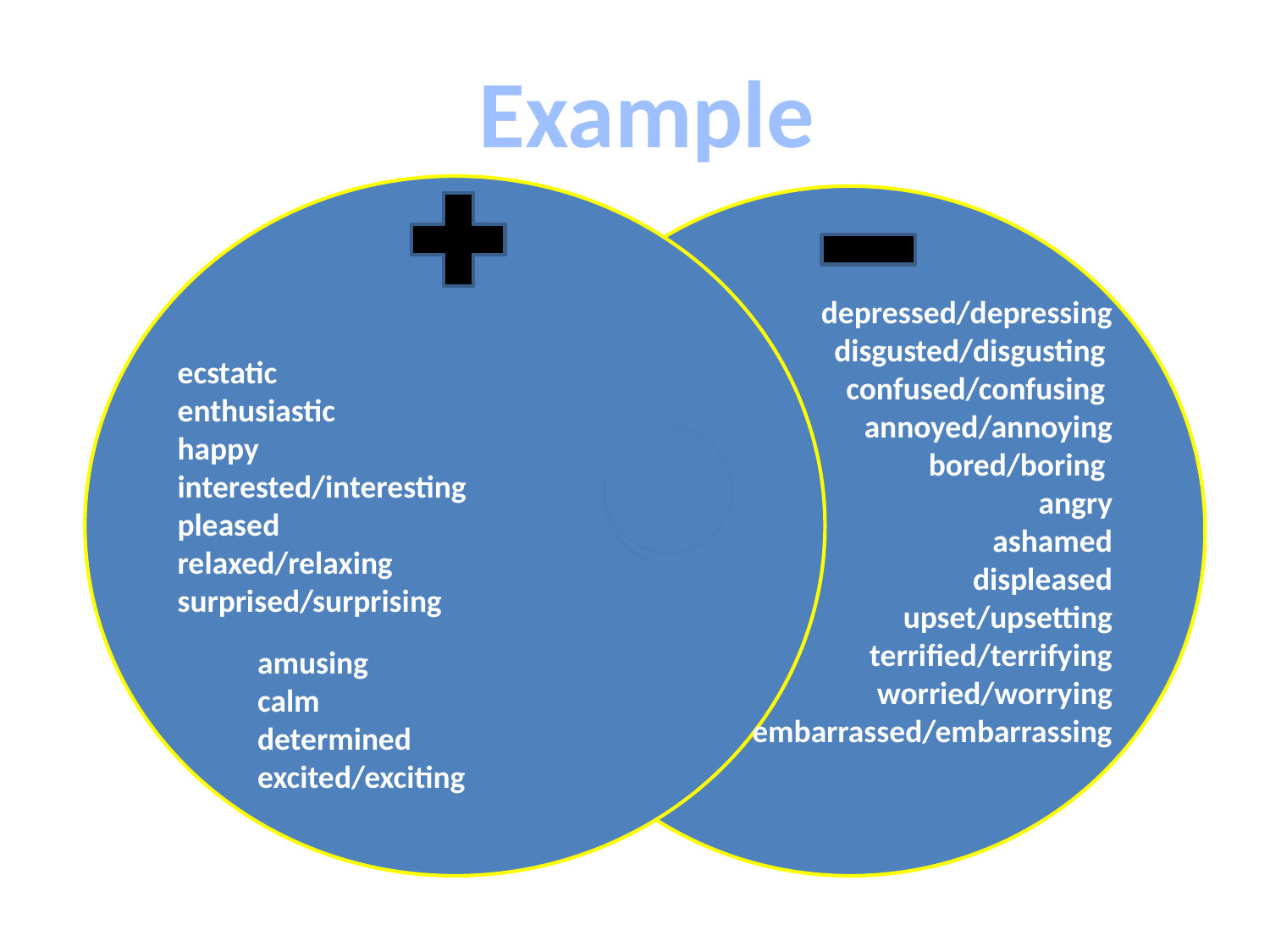

Example

depressed/depressing
disgusted/disgusting
confused/confusing
annoyed/annoying
bored/boring
angry
ashamed
displeased
upset/upsetting
terrified/terrifying
worried/worrying embarrassed/embarrassing
ecstatic
enthusiastic
happy
interested/interesting
pleased
relaxed/relaxing
surprised/surprising

amusing
calm
determined
excited/exciting